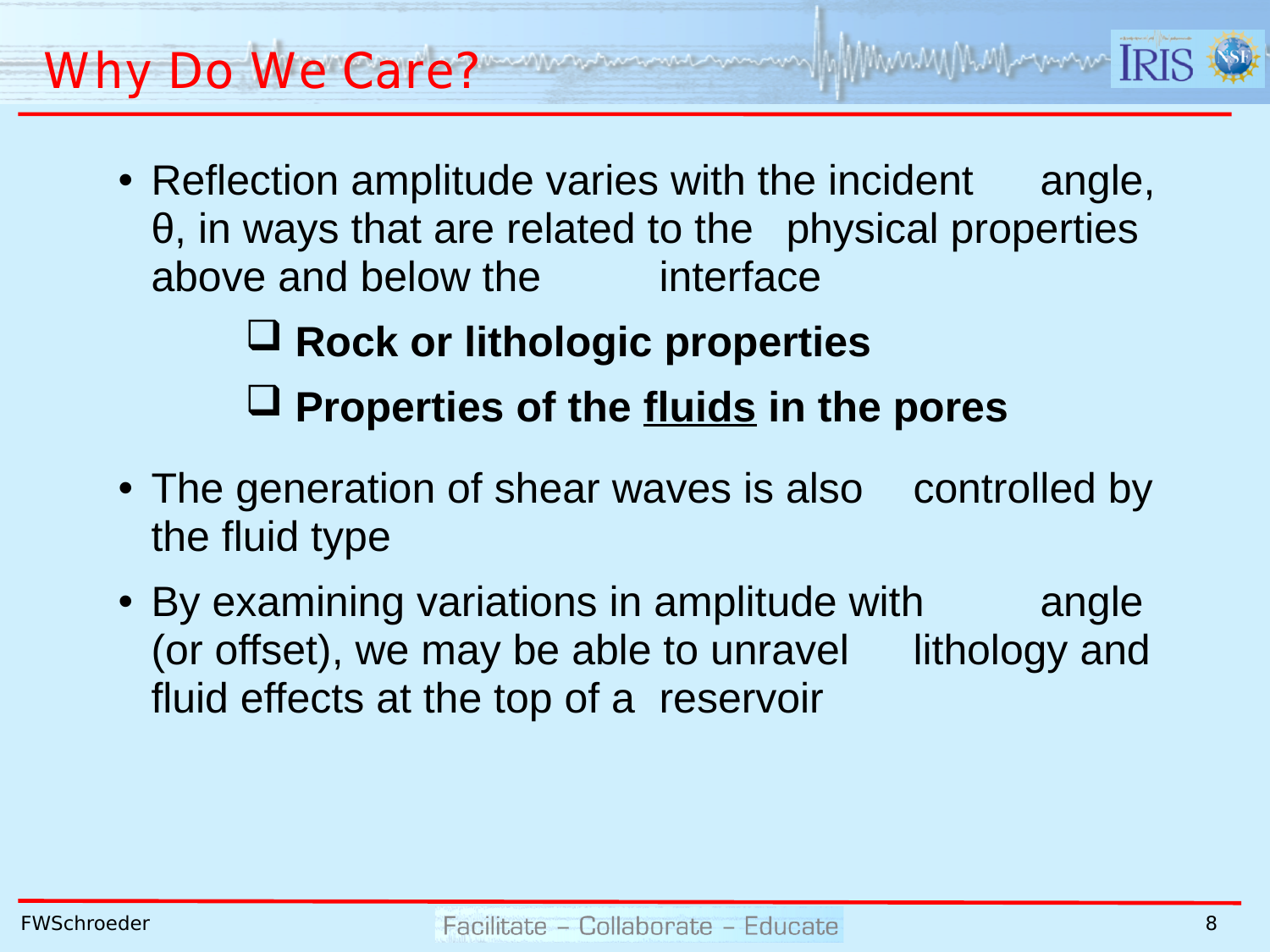

# Why Do We Care?

Reflection amplitude varies with the incident 	angle, θ, in ways that are related to the 	physical properties above and below the 	interface
 Rock or lithologic properties
 Properties of the fluids in the pores

The generation of shear waves is also 	controlled by the fluid type
By examining variations in amplitude with 	angle (or offset), we may be able to unravel 	lithology and fluid effects at the top of a 	reservoir